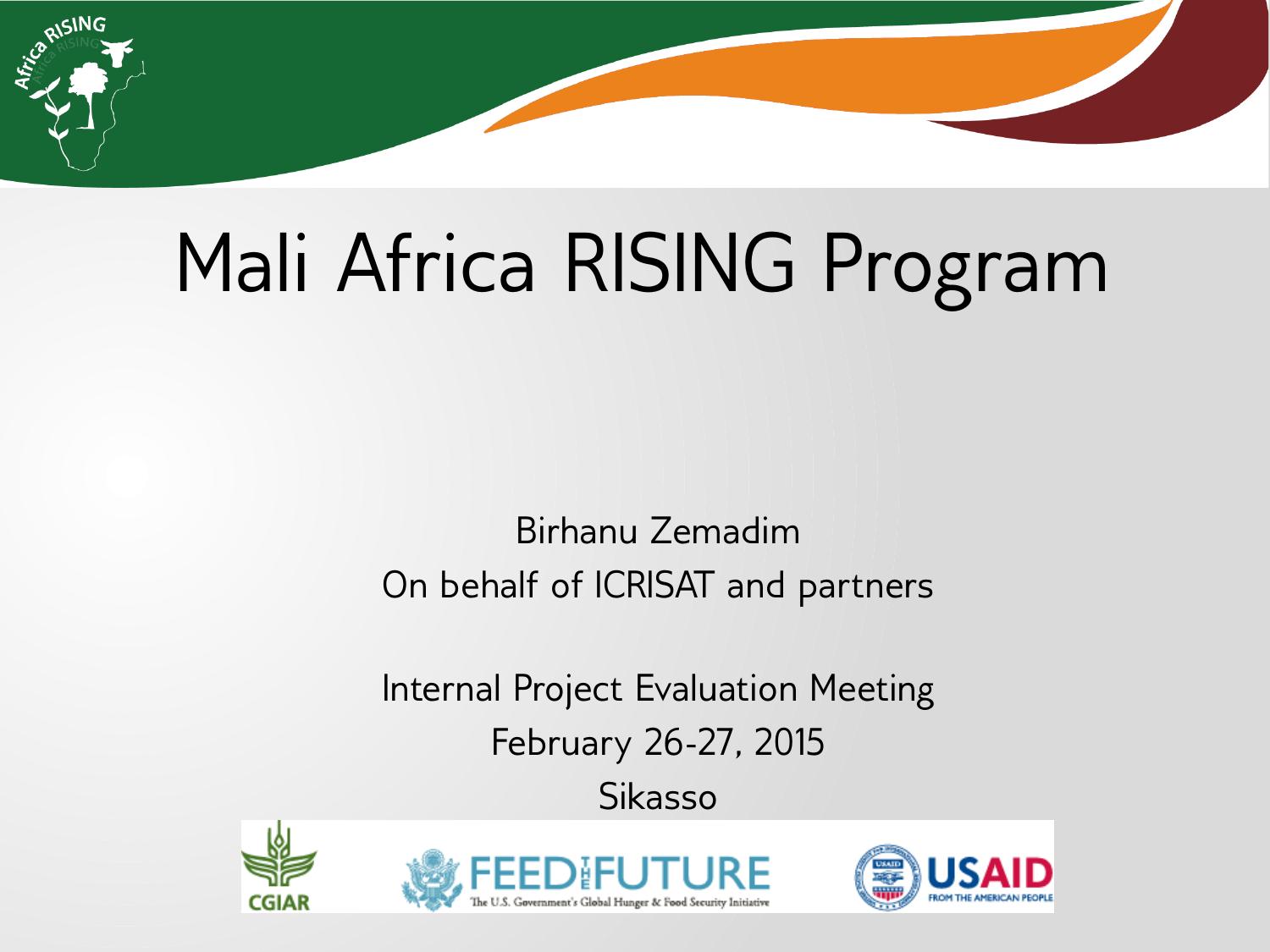

Mali Africa RISING Program

Birhanu Zemadim
On behalf of ICRISAT and partners
Internal Project Evaluation Meeting
February 26-27, 2015
Sikasso